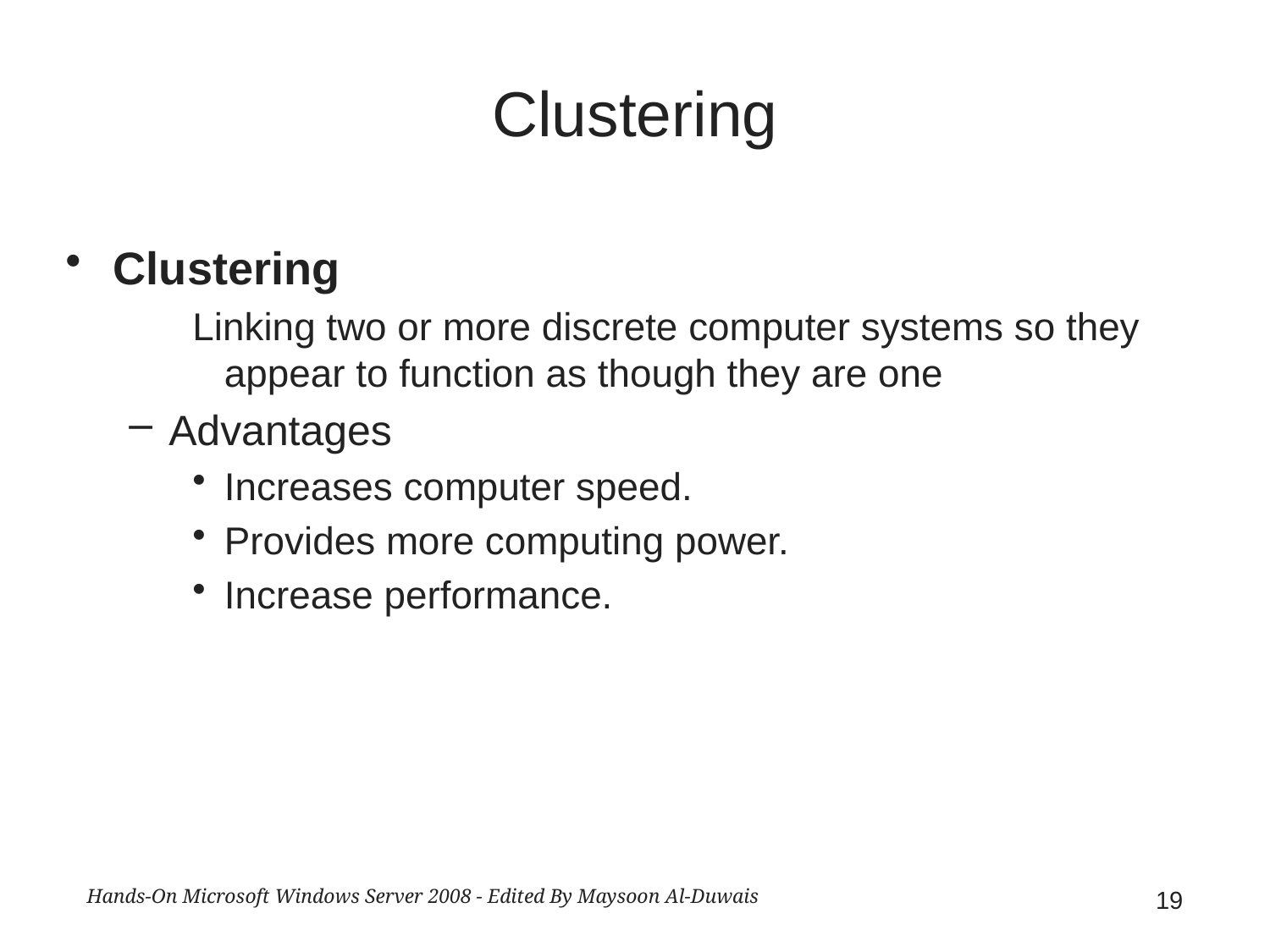

# Clustering
Clustering
Linking two or more discrete computer systems so they appear to function as though they are one
Advantages
Increases computer speed.
Provides more computing power.
Increase performance.
Hands-On Microsoft Windows Server 2008 - Edited By Maysoon Al-Duwais
19